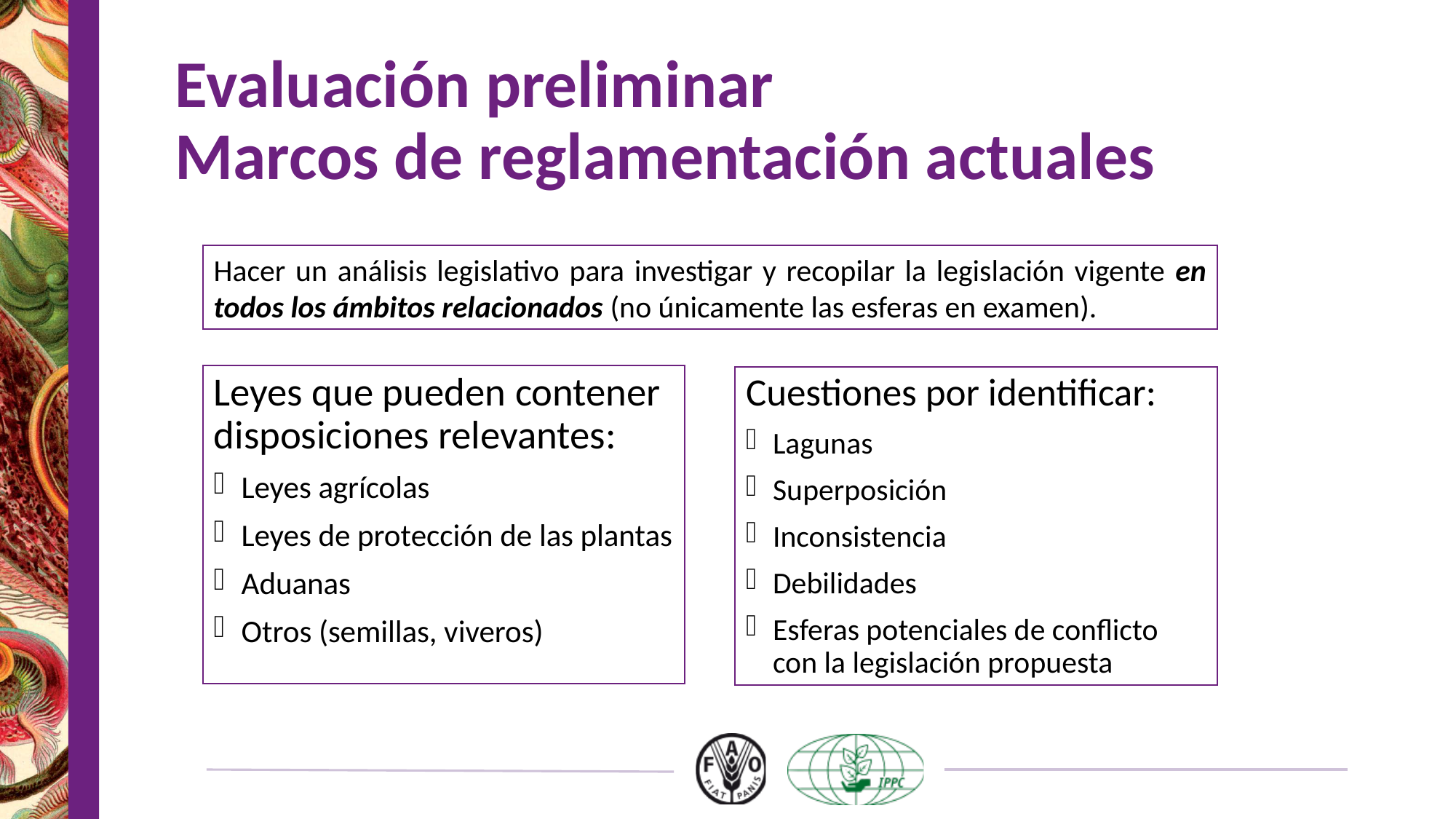

# Evaluación preliminar Marcos de reglamentación actuales
Hacer un análisis legislativo para investigar y recopilar la legislación vigente en todos los ámbitos relacionados (no únicamente las esferas en examen).
Leyes que pueden contener  disposiciones relevantes:
Leyes agrícolas
Leyes de protección de las plantas
Aduanas
Otros (semillas, viveros)

Cuestiones por identificar:
Lagunas
Superposición
Inconsistencia
Debilidades
Esferas potenciales de conflicto con la legislación propuesta